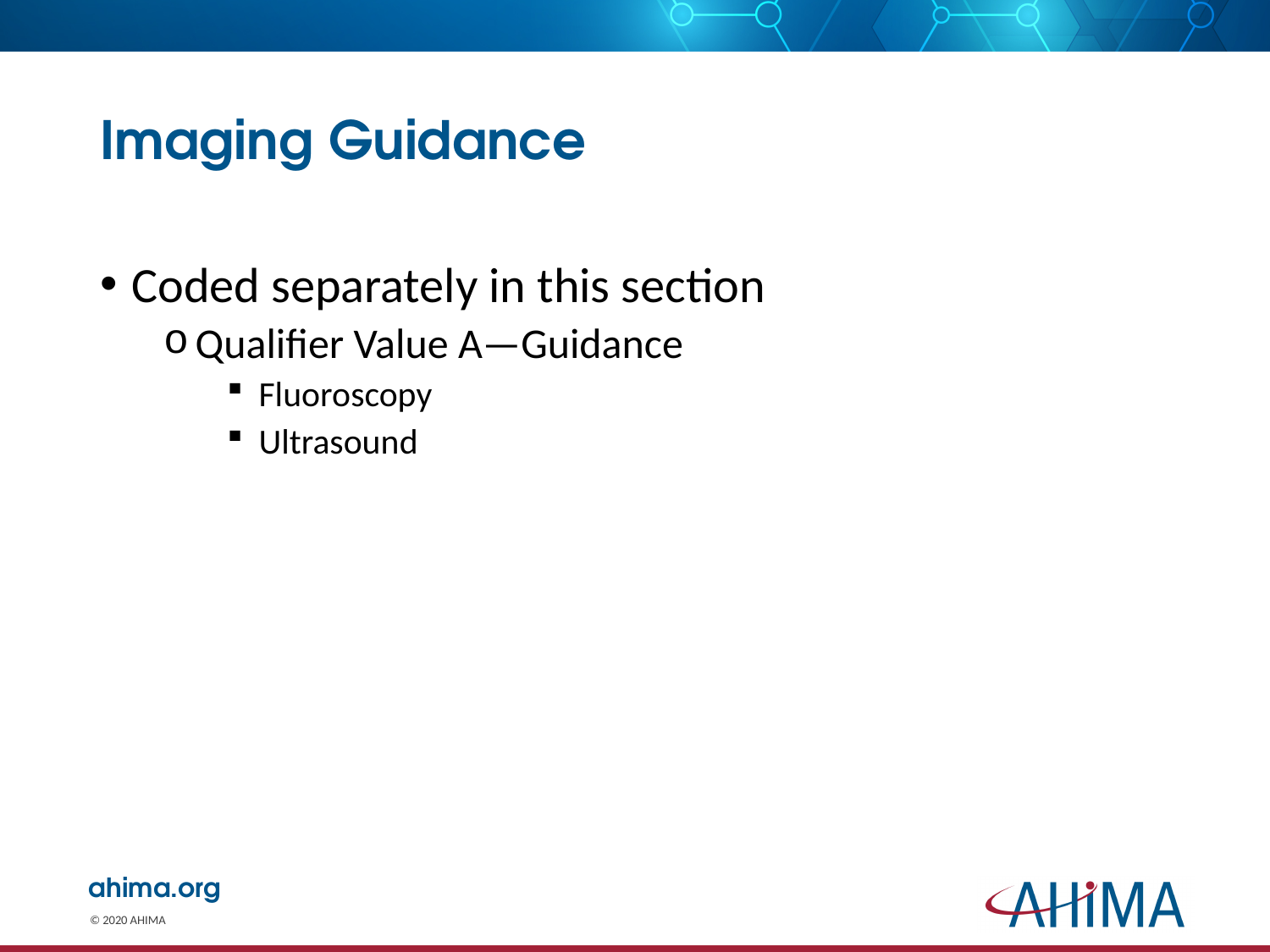

# Imaging Guidance
Coded separately in this section
Qualifier Value A—Guidance
Fluoroscopy
Ultrasound